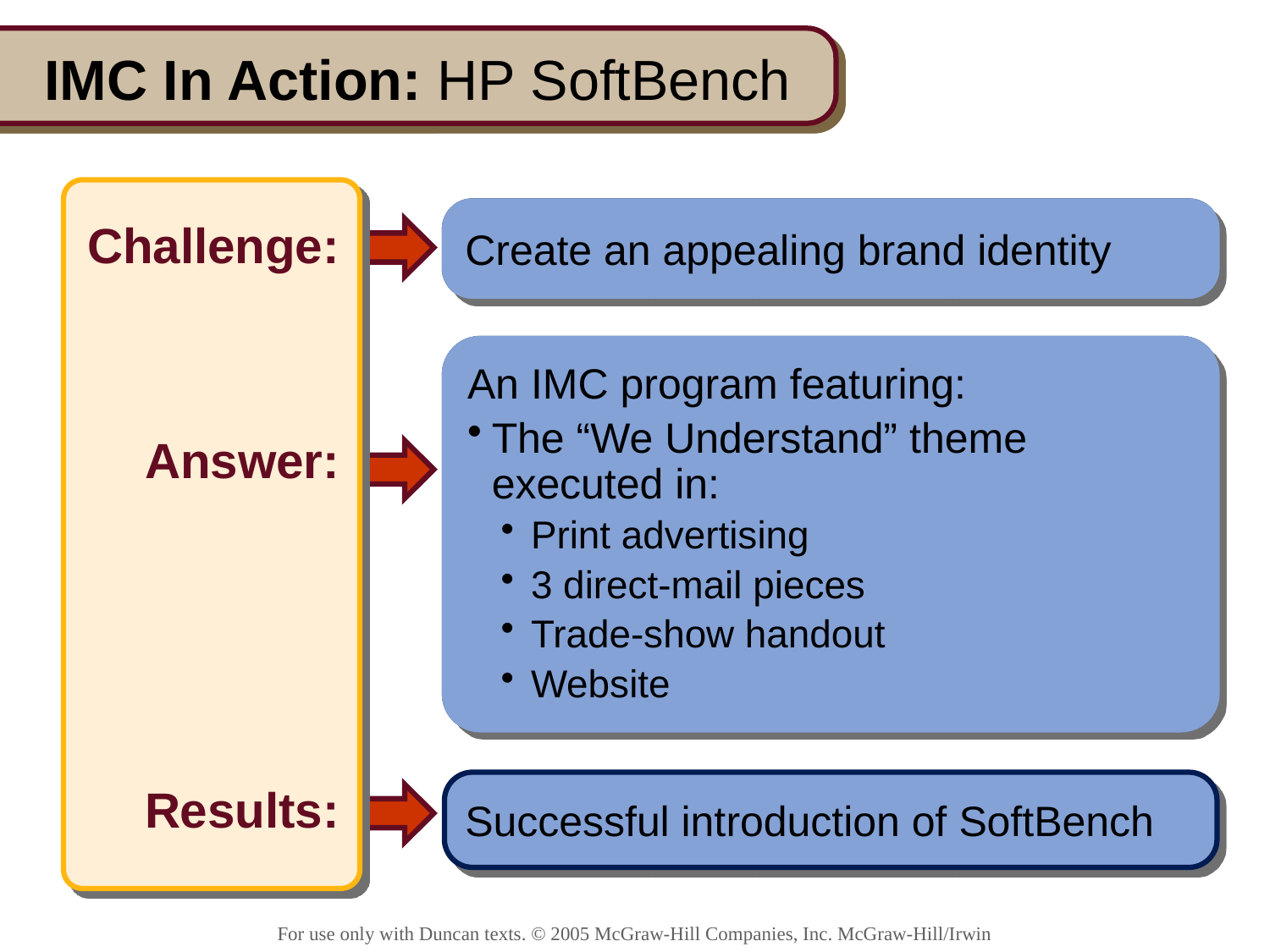

# IMC In Action: HP SoftBench

Challenge:
Answer:
Results:
Create an appealing brand identity

Create an appealing brand identity
An IMC program featuring:
The “We Understand” theme executed in:
Print advertising
3 direct-mail pieces
Trade-show handout
Integrated into website

An IMC program featuring:
The “We Understand” theme executed in:
Print advertising
3 direct-mail pieces
Trade-show handout
Website
Successful introduction of SoftBench